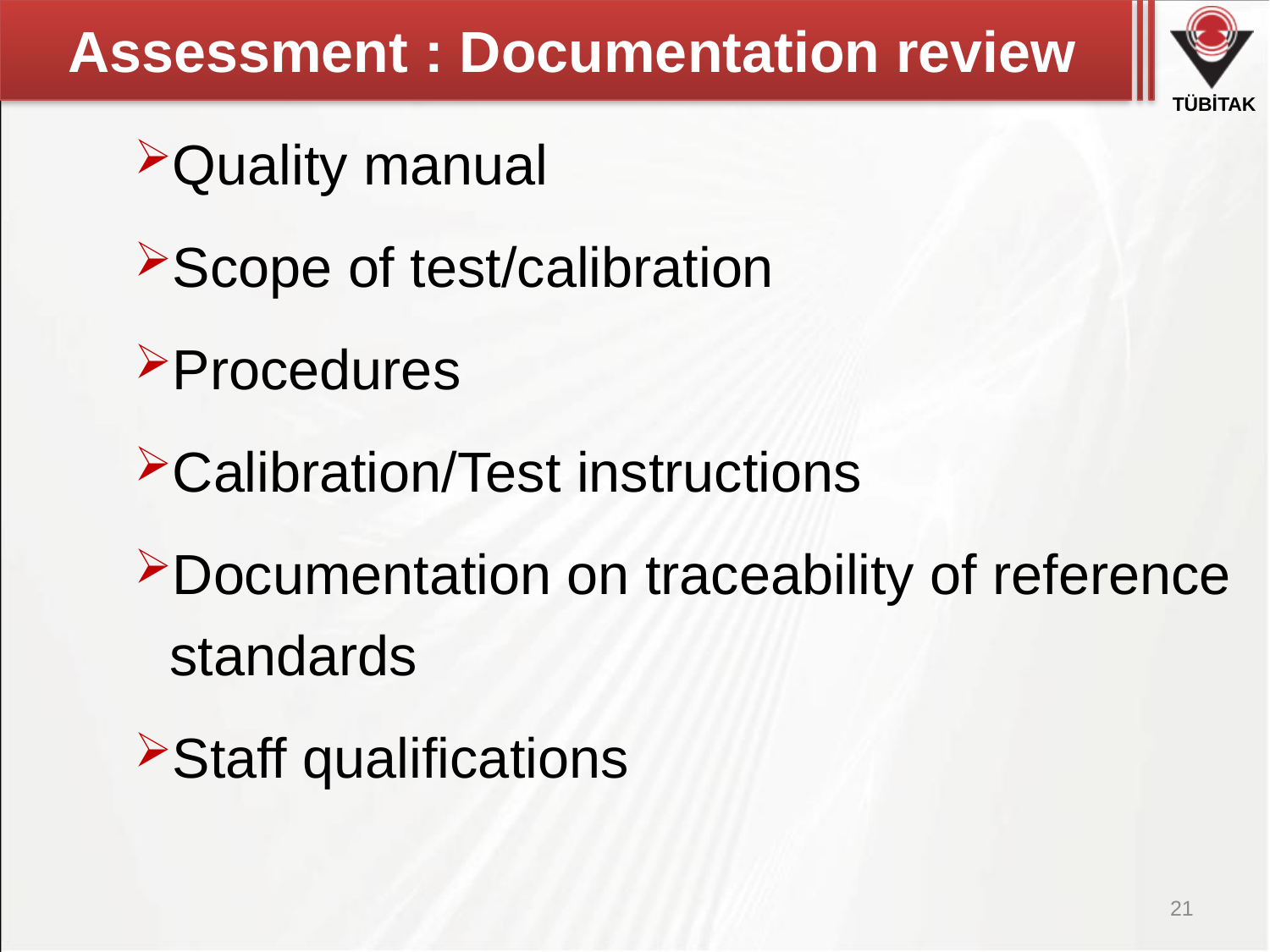

# Assessment : Documentation review
Quality manual
Scope of test/calibration
Procedures
Calibration/Test instructions
Documentation on traceability of reference standards
Staff qualifications
21